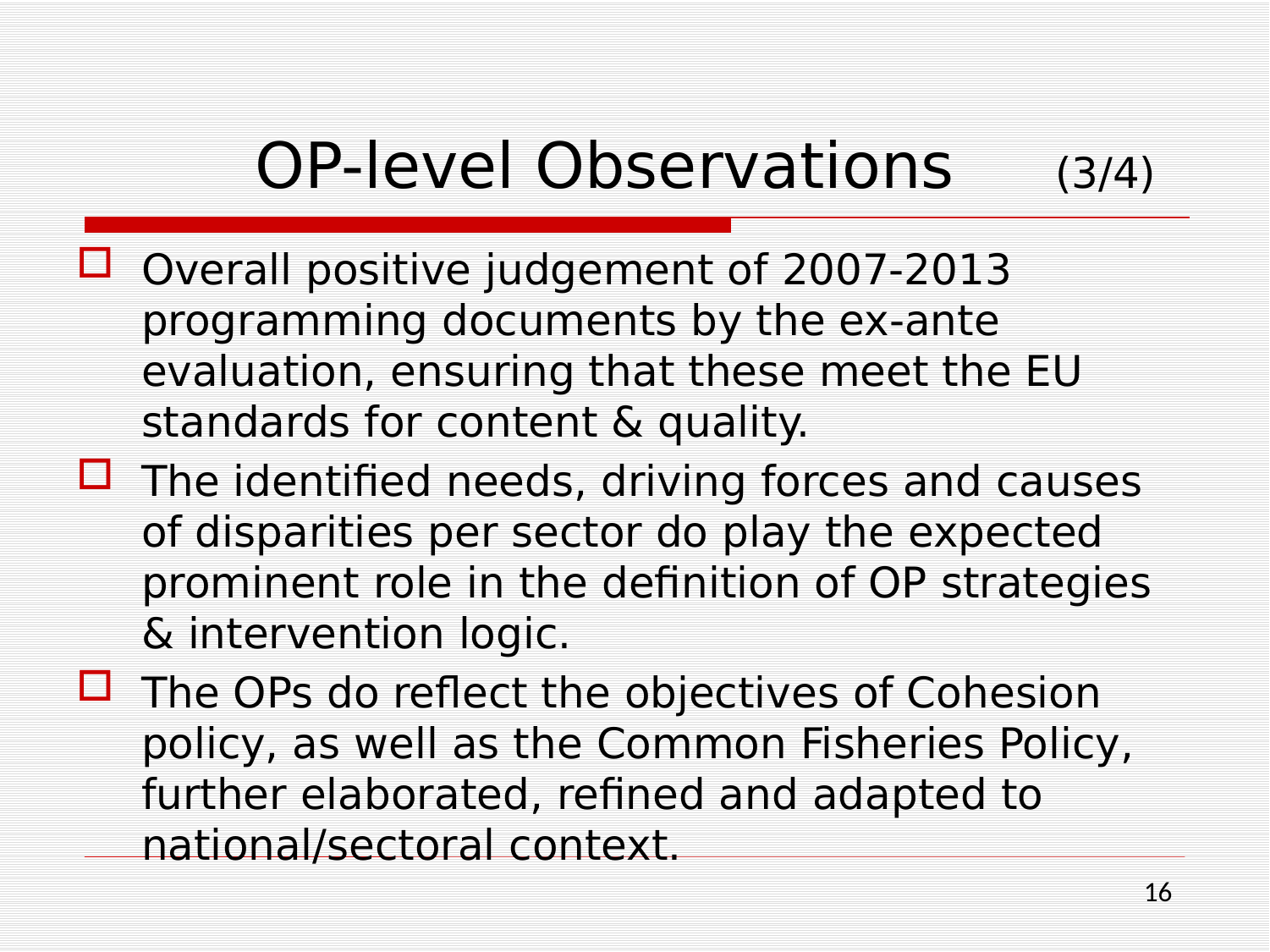

# OP-level Observations     (3/4)
Overall positive judgement of 2007-2013 programming documents by the ex-ante evaluation, ensuring that these meet the EU standards for content & quality.
The identified needs, driving forces and causes of disparities per sector do play the expected prominent role in the definition of OP strategies & intervention logic.
The OPs do reflect the objectives of Cohesion policy, as well as the Common Fisheries Policy, further elaborated, refined and adapted to national/sectoral context.
16